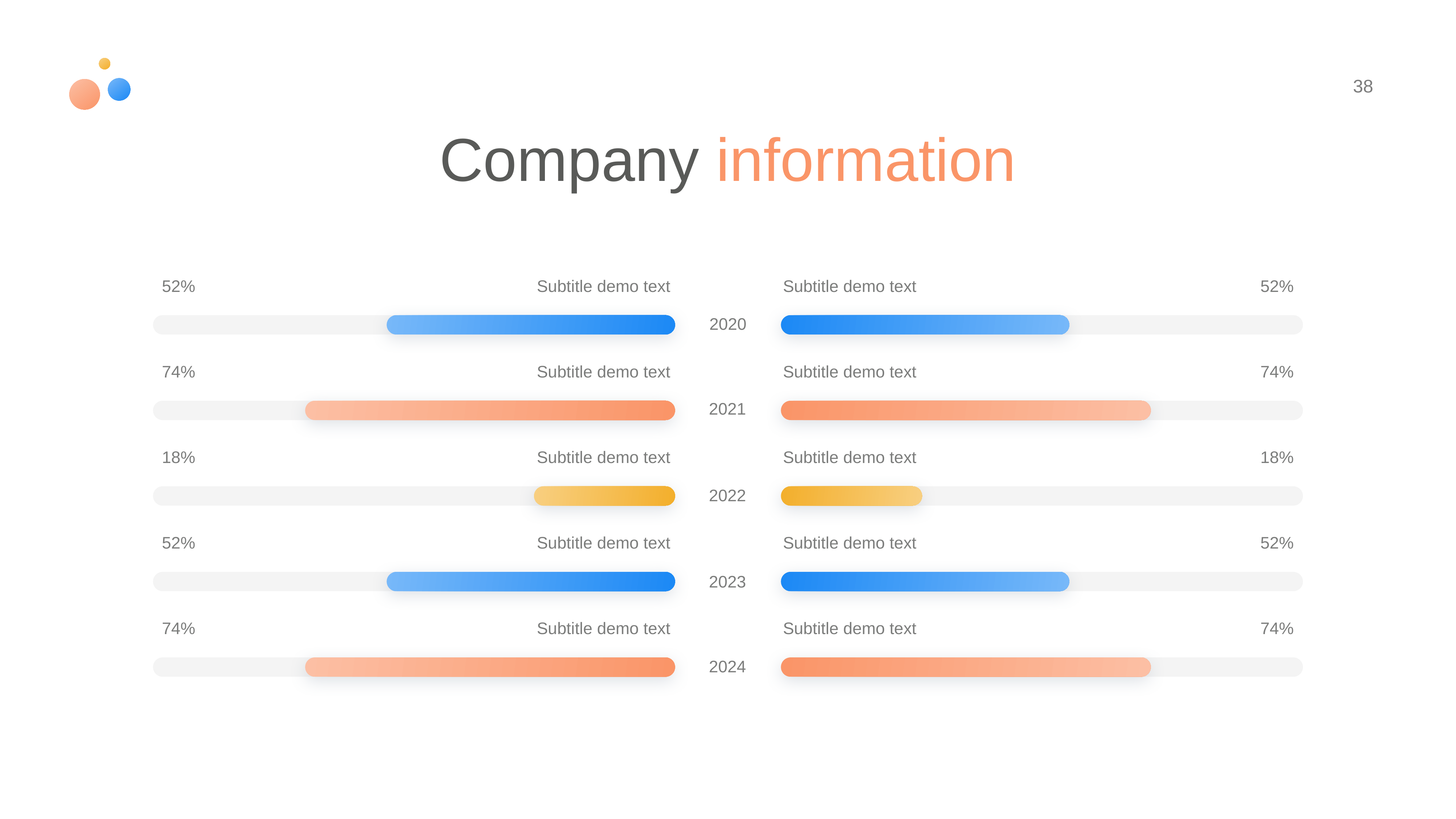

38
Company information
52%
Subtitle demo text
Subtitle demo text
52%
2020

Subtitle demo text
Subtitle demo text
74%
74%
2021

Subtitle demo text
Subtitle demo text
18%
18%
2022

Subtitle demo text
Subtitle demo text
52%
52%
2023

Subtitle demo text
Subtitle demo text
74%
74%
2024